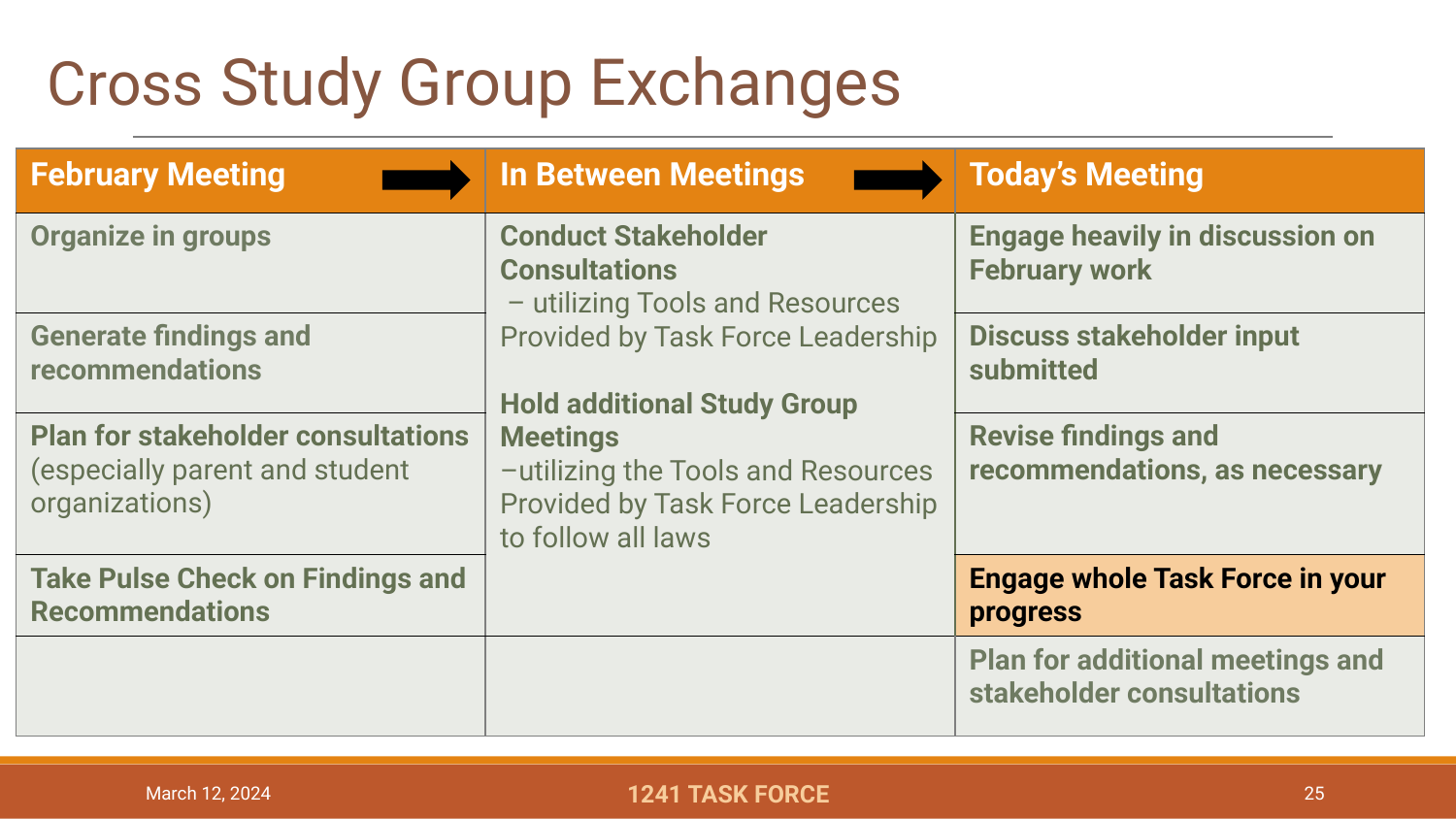

# Cross Study Group Exchanges
| February Meeting | In Between Meetings | Today’s Meeting |
| --- | --- | --- |
| Organize in groups | Conduct Stakeholder Consultations  – utilizing Tools and Resources Provided by Task Force Leadership Hold additional Study Group Meetings –utilizing the Tools and Resources Provided by Task Force Leadership to follow all laws | Engage heavily in discussion on February work |
| Generate findings and recommendations |  | Discuss stakeholder input submitted |
| Plan for stakeholder consultations (especially parent and student organizations) |  | Revise findings and recommendations, as necessary |
| Take Pulse Check on Findings and Recommendations |  | Engage whole Task Force in your progress |
|  |  | Plan for additional meetings and stakeholder consultations |

March 12, 2024
1241 TASK FORCE
25